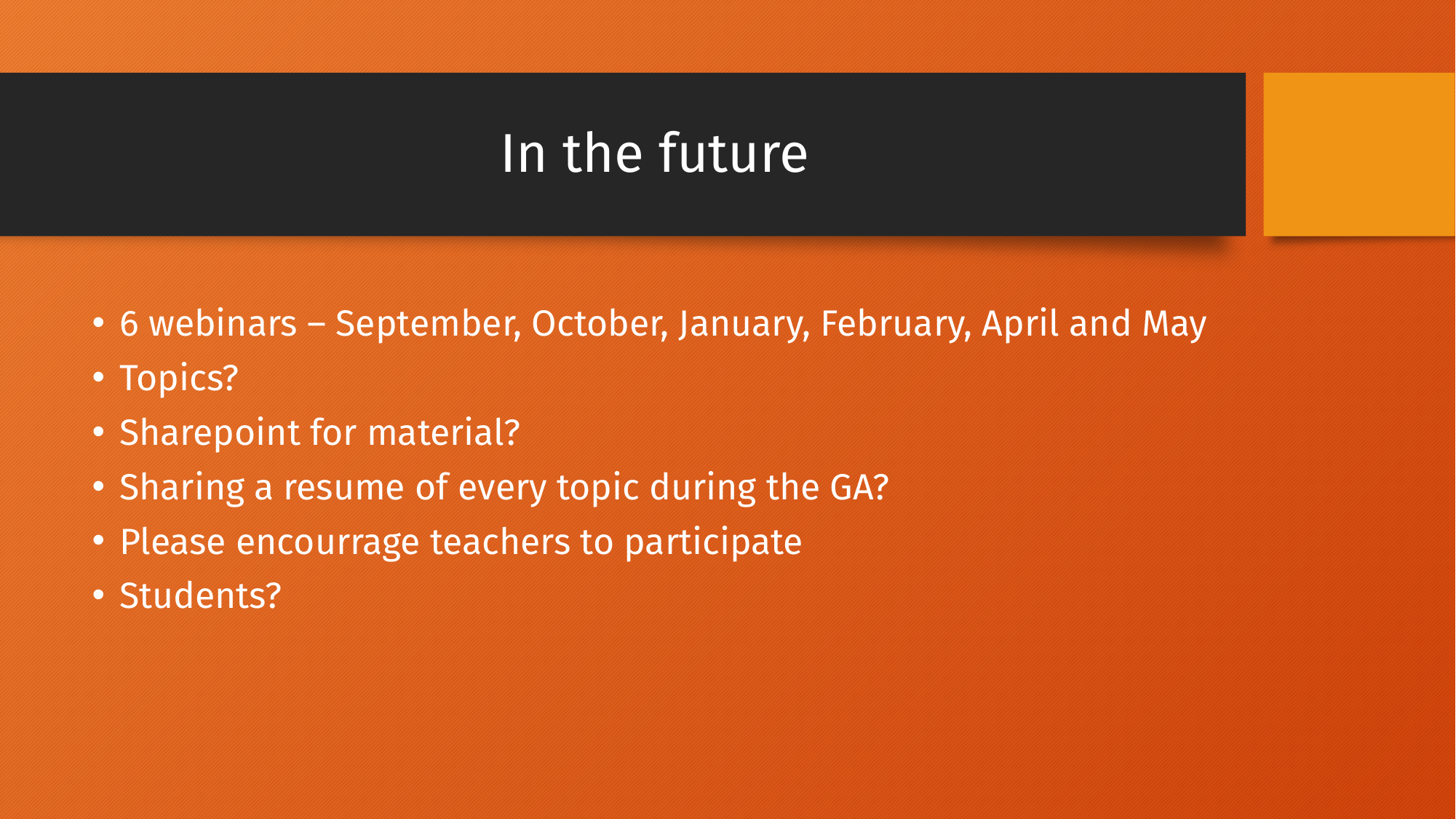

# In the future
6 webinars – September, October, January, February, April and May
Topics?
Sharepoint for material?
Sharing a resume of every topic during the GA?
Please encourrage teachers to participate
Students?